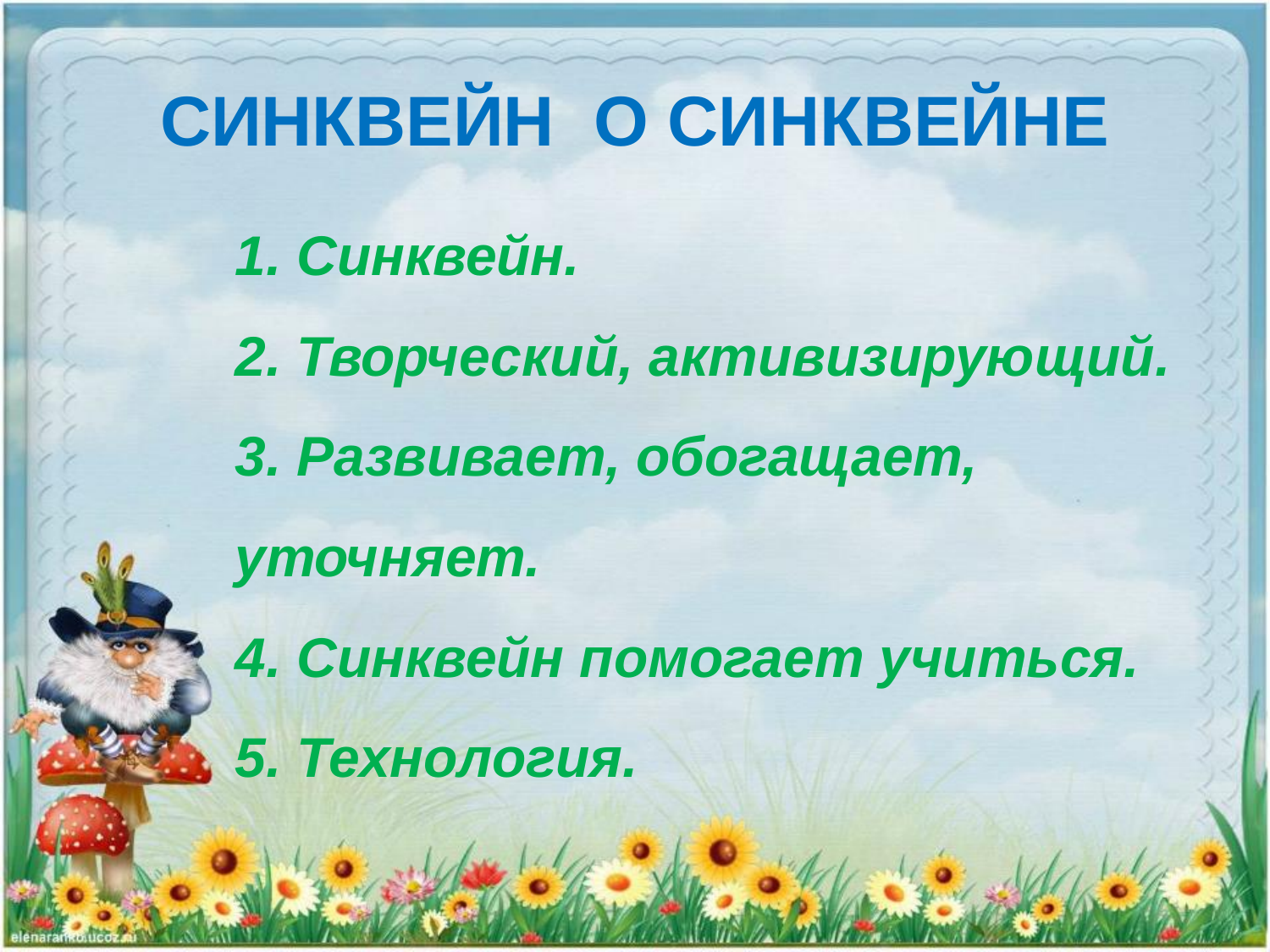

# СИНКВЕЙН  О СИНКВЕЙНЕ
1. Синквейн.
2. Творческий, активизирующий.
3. Развивает, обогащает, уточняет.
4. Синквейн помогает учиться.
5. Технология.